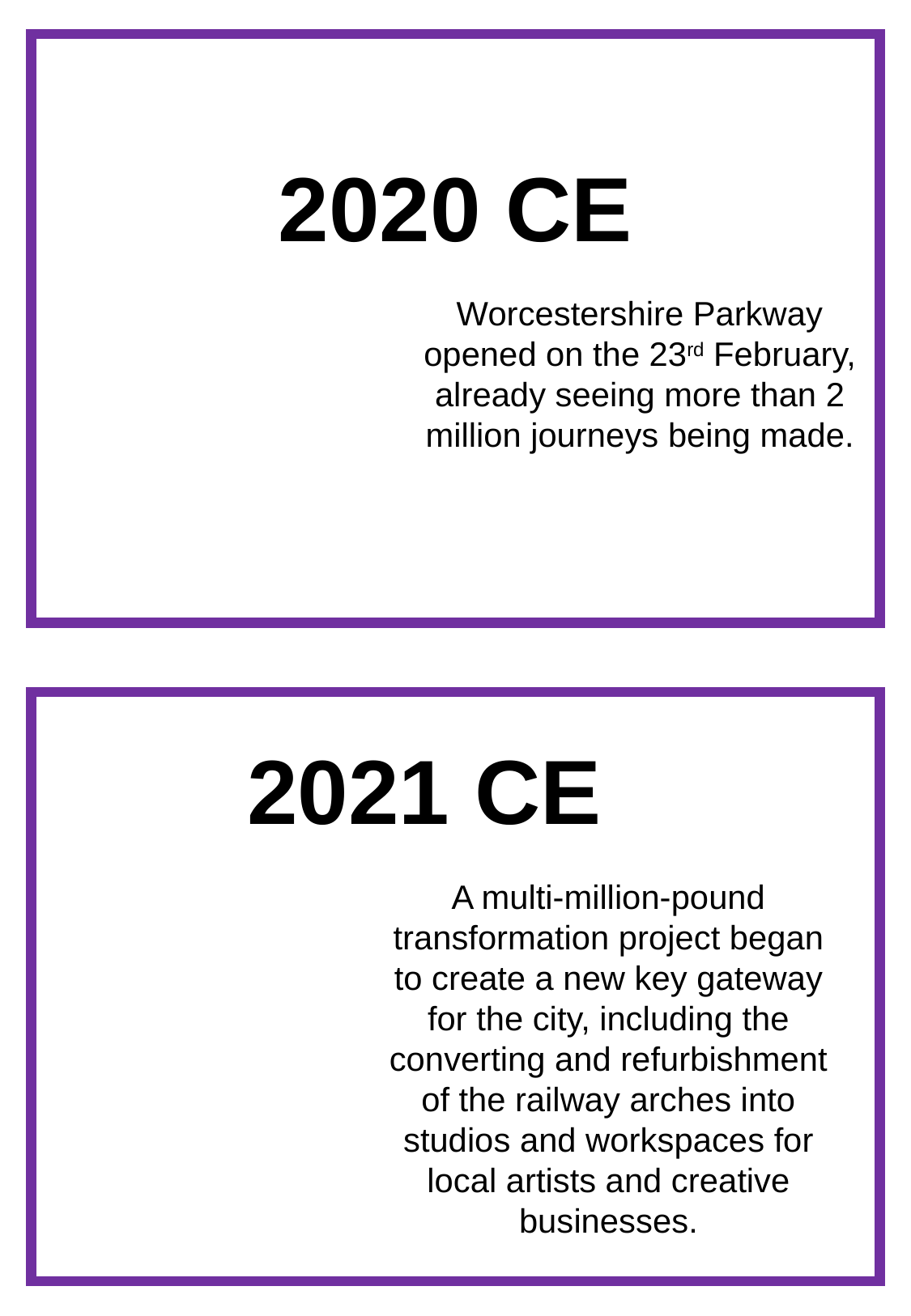

2020 CE

Worcestershire Parkway opened on the 23rd February, already seeing more than 2 million journeys being made.

2021 CE

A multi-million-pound transformation project began to create a new key gateway for the city, including the converting and refurbishment of the railway arches into studios and workspaces for local artists and creative businesses.